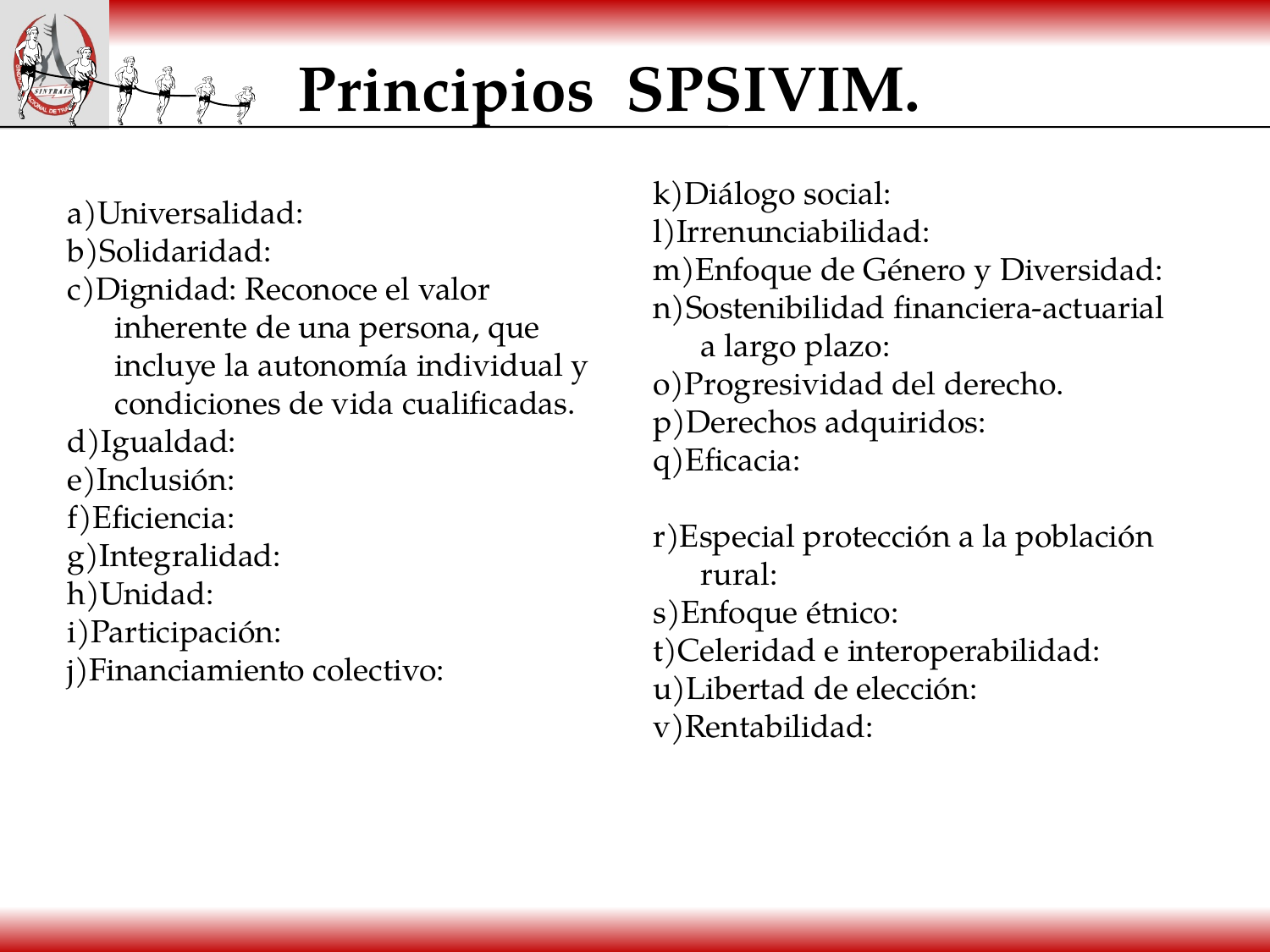

# Principios  SPSIVIM.
k)Diálogo social:
l)Irrenunciabilidad:
m)Enfoque de Género y Diversidad:
n)Sostenibilidad financiera-actuarial a largo plazo:
o)Progresividad del derecho.
p)Derechos adquiridos:
q)Eficacia:

r)Especial protección a la población rural:
s)Enfoque étnico:
t)Celeridad e interoperabilidad:
u)Libertad de elección:
v)Rentabilidad:

a)Universalidad:
b)Solidaridad:
c)Dignidad: Reconoce el valor inherente de una persona, que incluye la autonomía individual y condiciones de vida cualificadas.
d)Igualdad:
e)Inclusión:
f)Eficiencia:
g)Integralidad:
h)Unidad:
i)Participación:
j)Financiamiento colectivo: